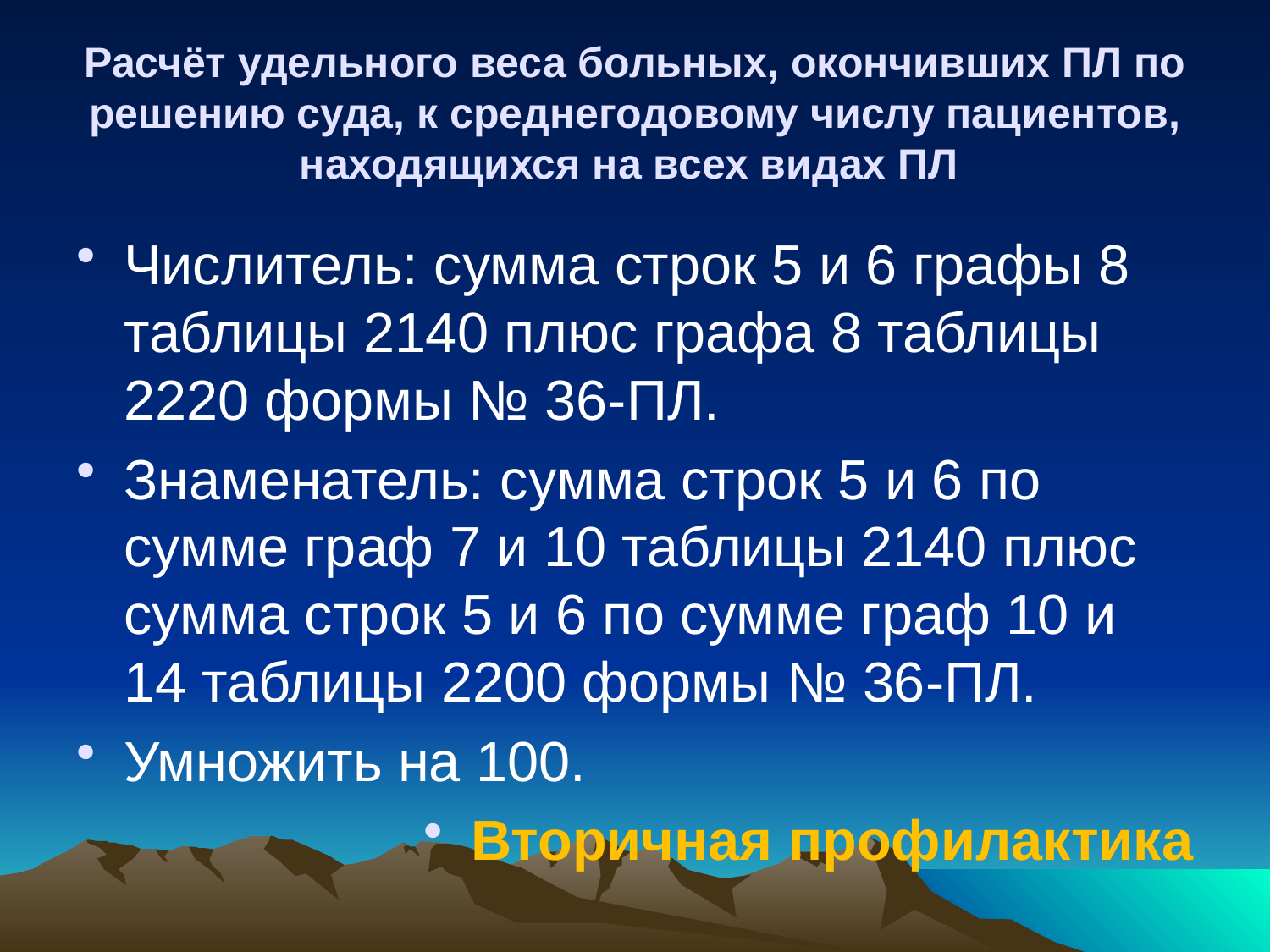

# Расчёт удельного веса больных, окончивших ПЛ по решению суда, к среднегодовому числу пациентов, находящихся на всех видах ПЛ
Числитель: сумма строк 5 и 6 графы 8 таблицы 2140 плюс графа 8 таблицы 2220 формы № 36-ПЛ.
Знаменатель: сумма строк 5 и 6 по сумме граф 7 и 10 таблицы 2140 плюс сумма строк 5 и 6 по сумме граф 10 и 14 таблицы 2200 формы № 36-ПЛ.
Умножить на 100.
Вторичная профилактика